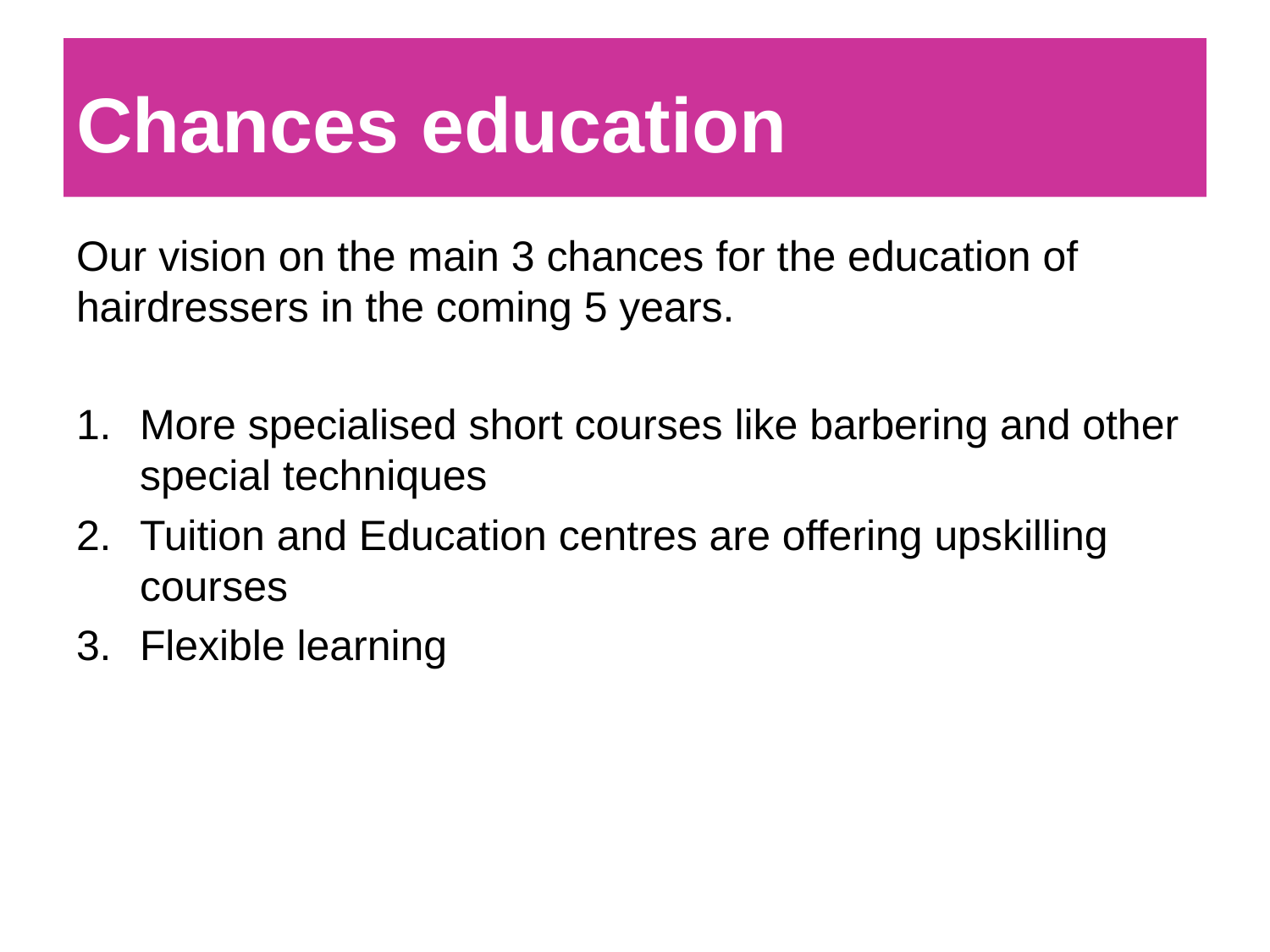

# Chances education
Our vision on the main 3 chances for the education of hairdressers in the coming 5 years.

More specialised short courses like barbering and other special techniques
Tuition and Education centres are offering upskilling courses
Flexible learning